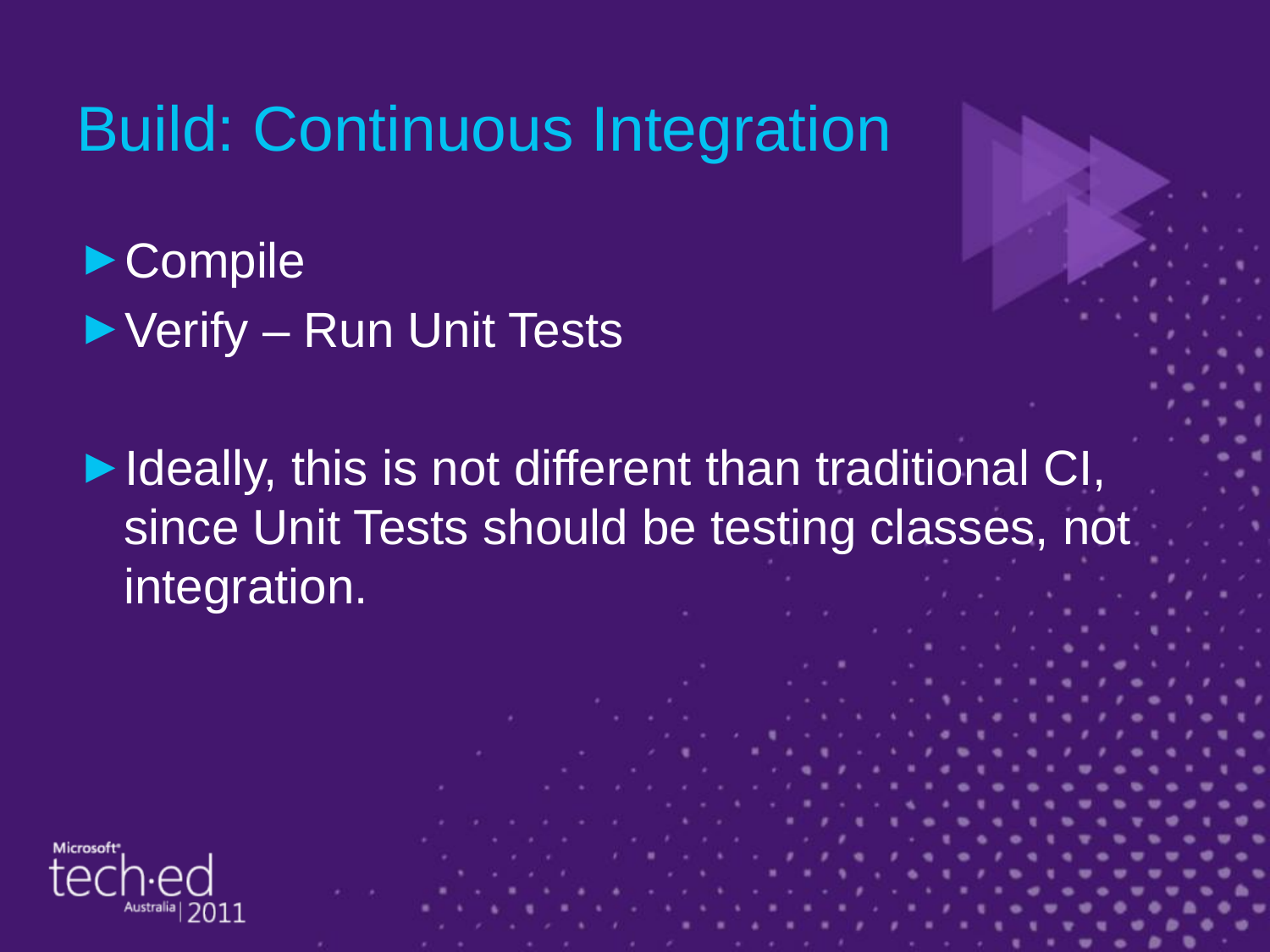

# Build: Continuous Integration
Compile
Verify – Run Unit Tests

Ideally, this is not different than traditional CI, since Unit Tests should be testing classes, not integration.